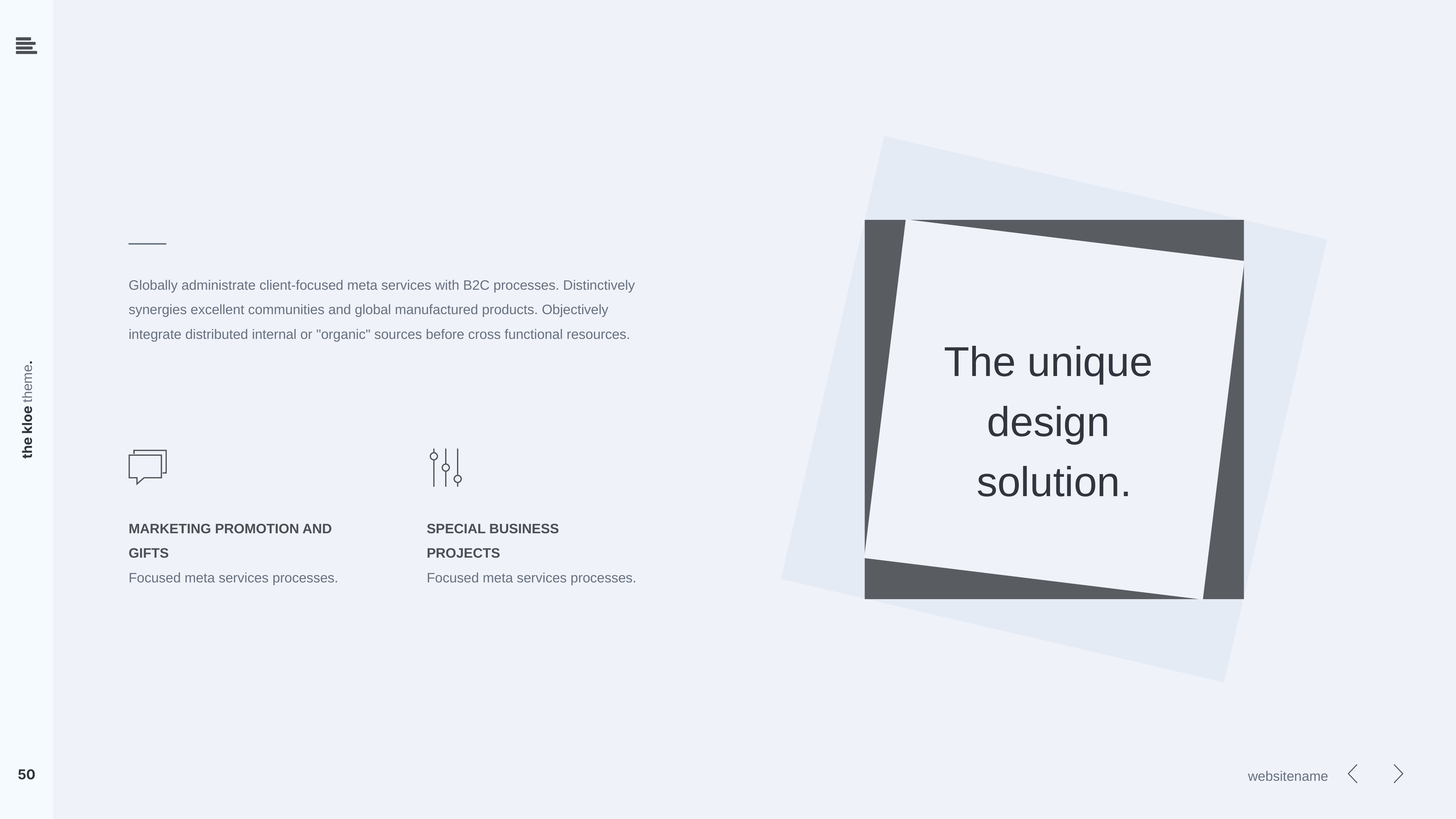

Globally administrate client-focused meta services with B2C processes. Distinctively
synergies excellent communities and global manufactured products. Objectively
integrate distributed internal or "organic" sources before cross functional resources.
The unique
design
solution.

MARKETING PROMOTION AND
GIFTS
Focused meta services processes.
SPECIAL BUSINESS
PROJECTS
Focused meta services processes.
50